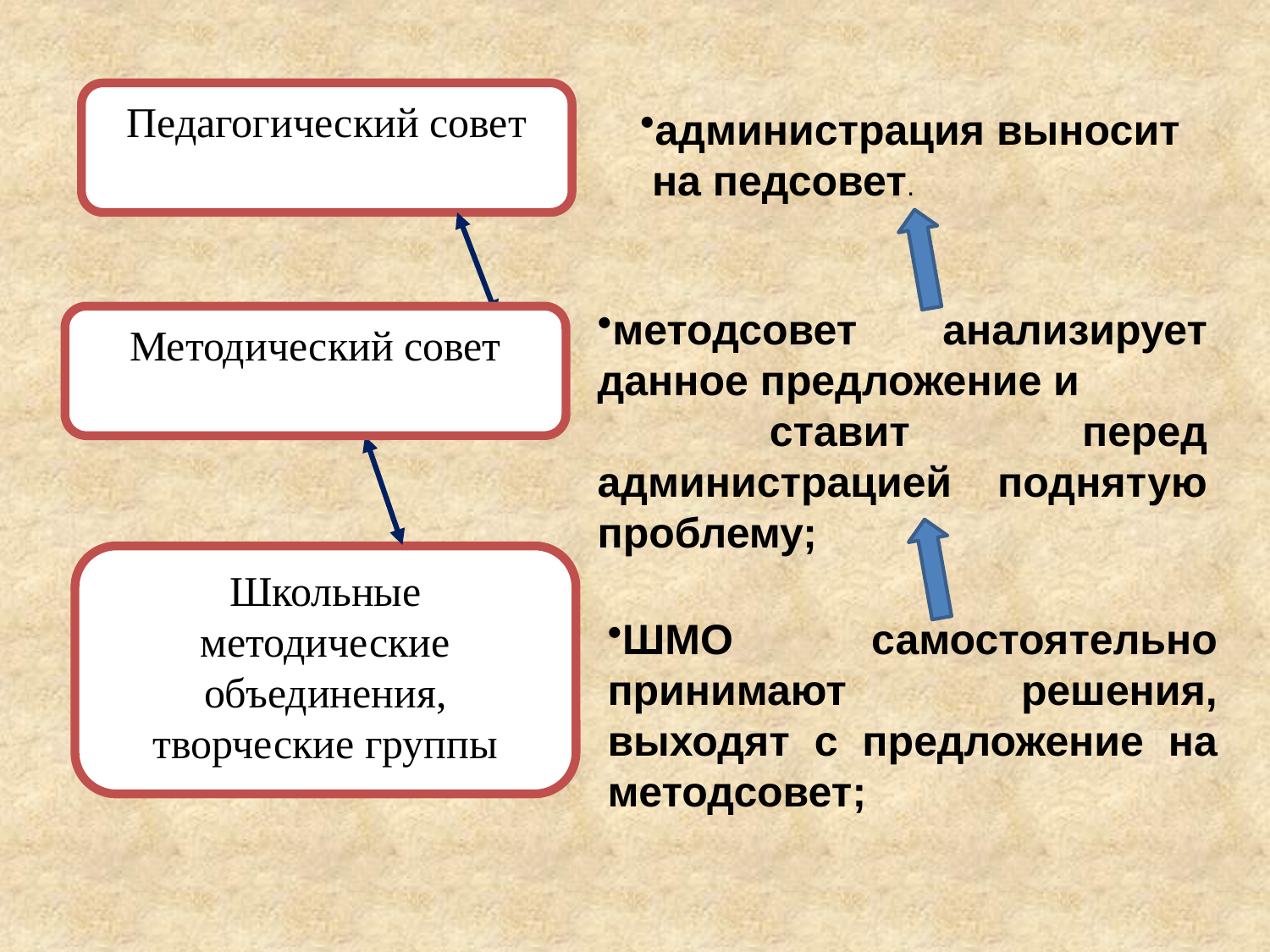

Педагогический совет
администрация выносит
 на педсовет.

методсовет анализирует данное предложение и
 ставит перед администрацией поднятую проблему;
Методический совет

Школьные методические объединения, творческие группы

ШМО самостоятельно принимают решения, выходят с предложение на методсовет;